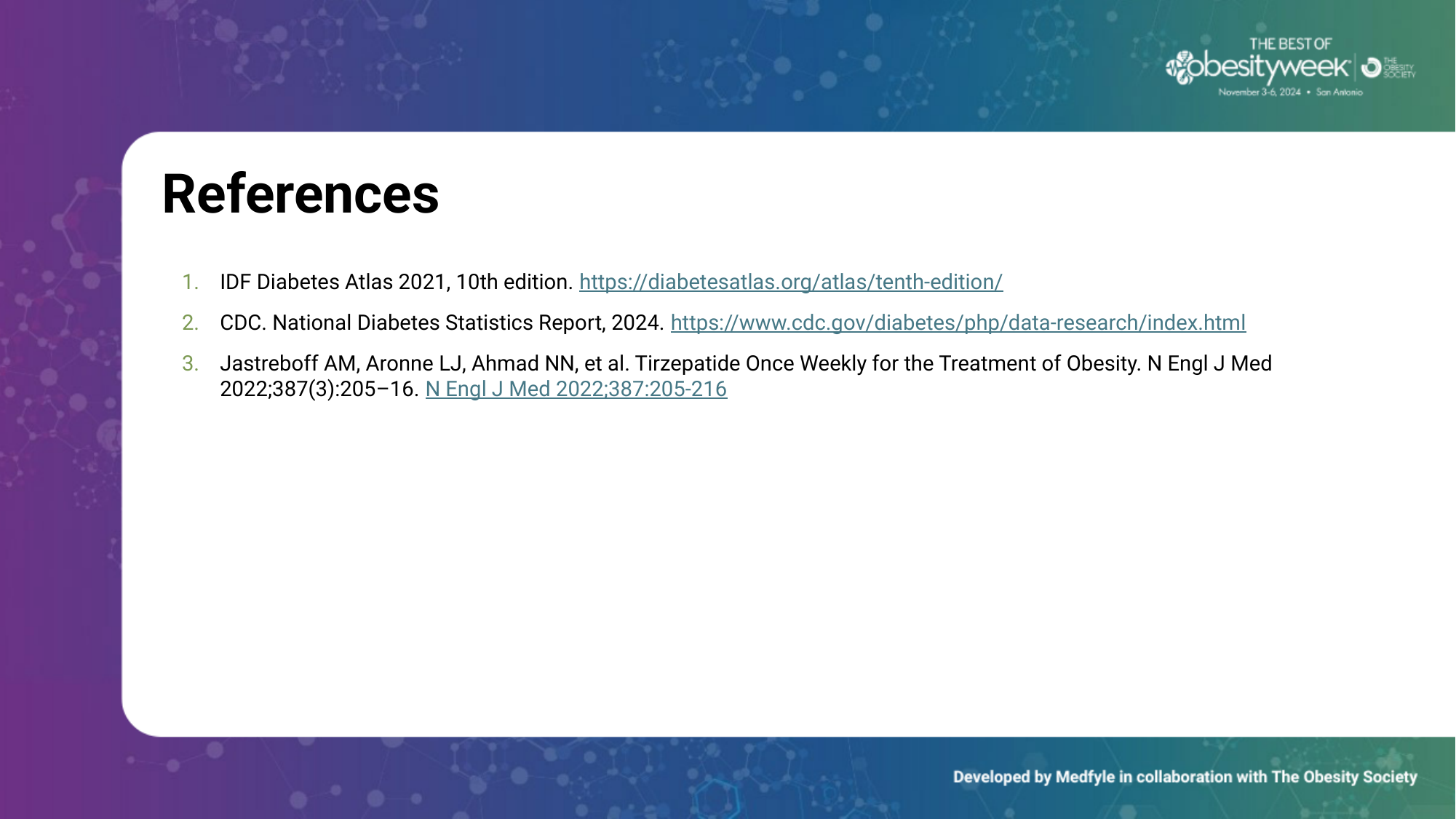

# References
IDF Diabetes Atlas 2021, 10th edition. https://diabetesatlas.org/atlas/tenth-edition/
CDC. National Diabetes Statistics Report, 2024. https://www.cdc.gov/diabetes/php/data-research/index.html
Jastreboff AM, Aronne LJ, Ahmad NN, et al. Tirzepatide Once Weekly for the Treatment of Obesity. N Engl J Med 2022;387(3):205–16. N Engl J Med 2022;387:205-216